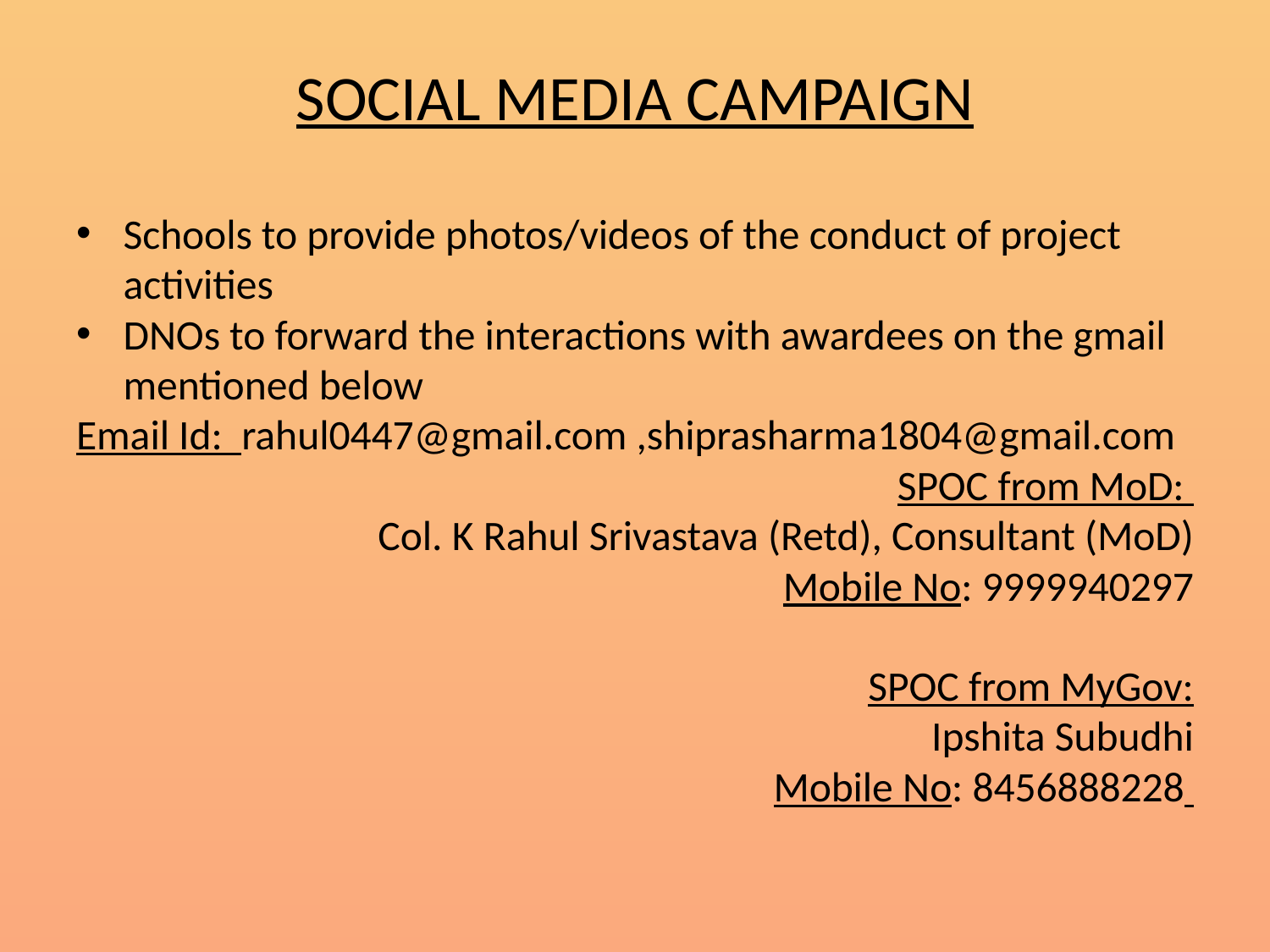

SOCIAL MEDIA CAMPAIGN
Schools to provide photos/videos of the conduct of project activities
DNOs to forward the interactions with awardees on the gmail mentioned below
Email Id:  rahul0447@gmail.com ,shiprasharma1804@gmail.com
SPOC from MoD:
Col. K Rahul Srivastava (Retd), Consultant (MoD)
Mobile No: 9999940297

SPOC from MyGov:
Ipshita Subudhi
Mobile No: 8456888228